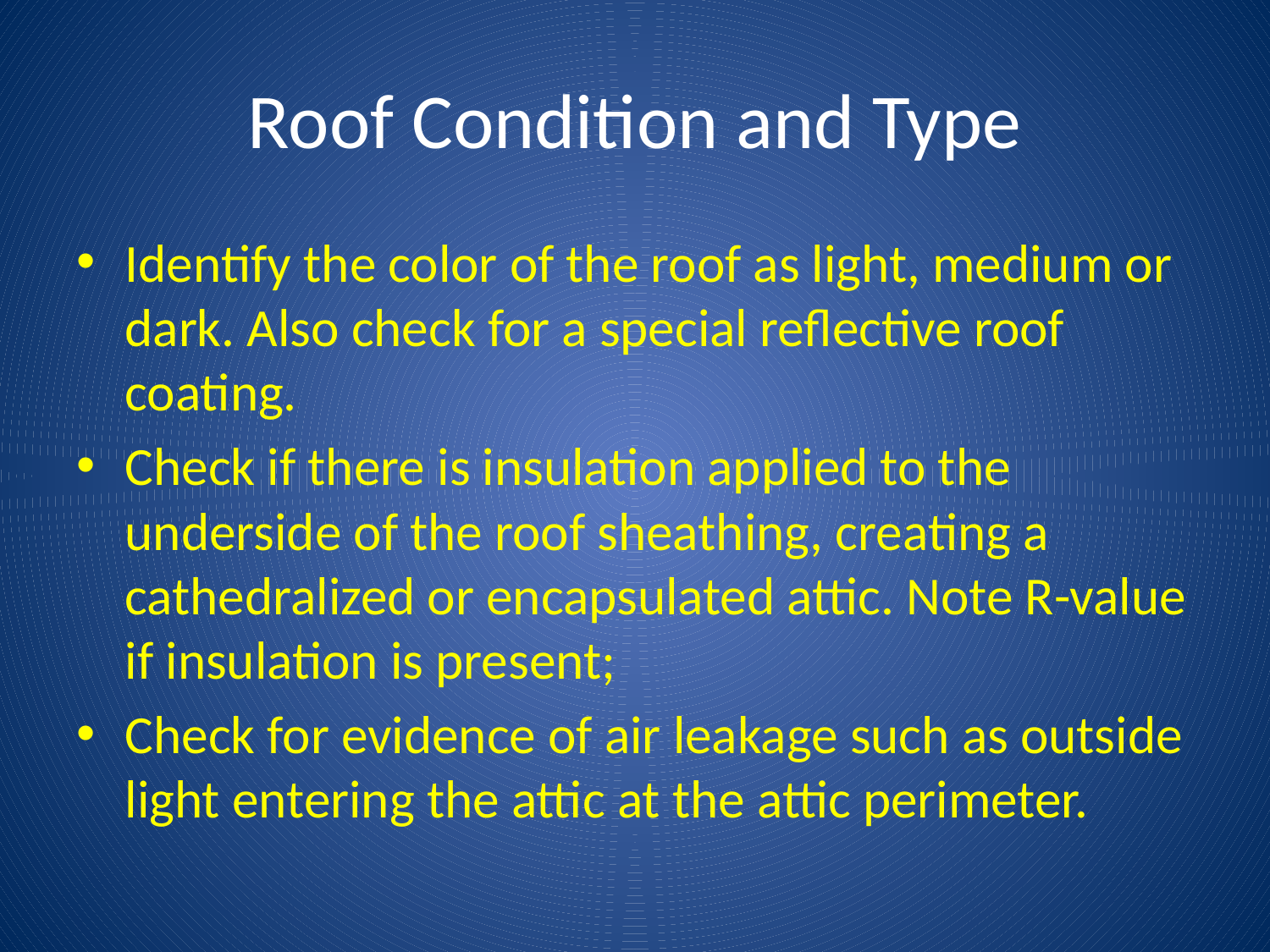

# Roof Condition and Type
Identify the color of the roof as light, medium or dark. Also check for a special reflective roof coating.
Check if there is insulation applied to the underside of the roof sheathing, creating a cathedralized or encapsulated attic. Note R-value if insulation is present;
Check for evidence of air leakage such as outside light entering the attic at the attic perimeter.